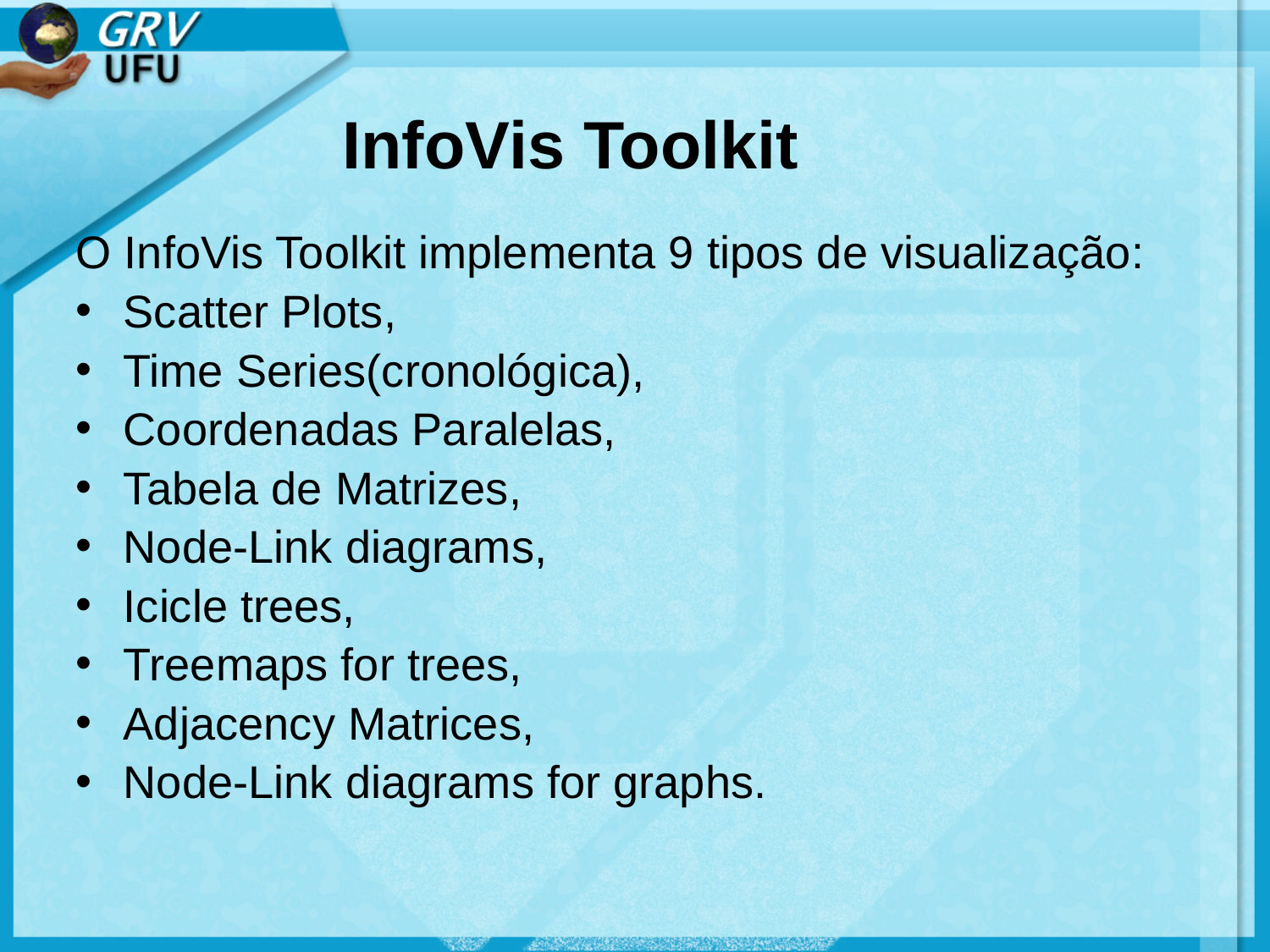

# InfoVis Toolkit
O InfoVis Toolkit implementa 9 tipos de visualização:
Scatter Plots,
Time Series(cronológica),
Coordenadas Paralelas,
Tabela de Matrizes,
Node-Link diagrams,
Icicle trees,
Treemaps for trees,
Adjacency Matrices,
Node-Link diagrams for graphs.